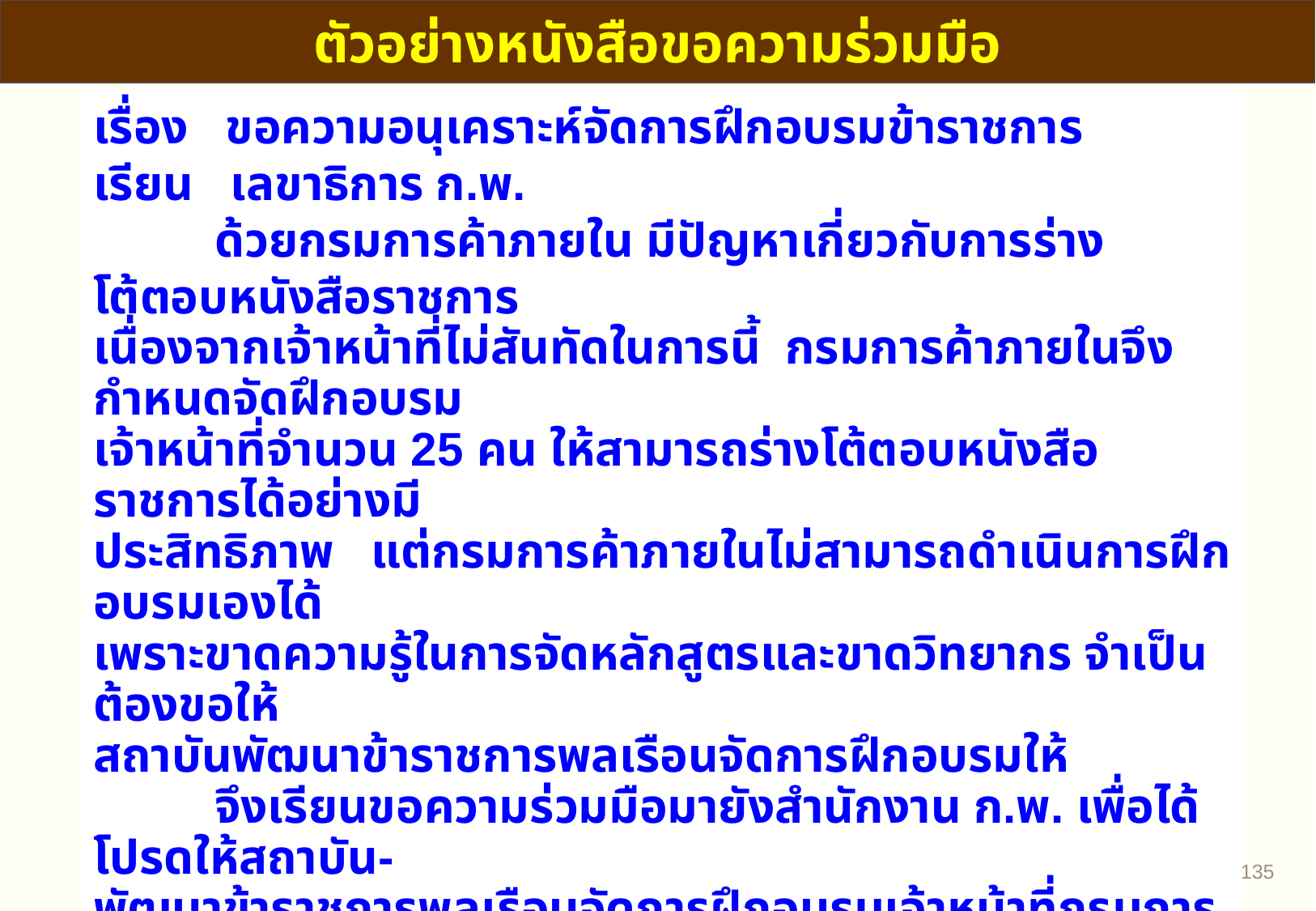

ตัวอย่างหนังสือขอความร่วมมือ
เรื่อง   ขอความอนุเคราะห์จัดการฝึกอบรมข้าราชการ
เรียน   เลขาธิการ ก.พ.
	ด้วยกรมการค้าภายใน มีปัญหาเกี่ยวกับการร่างโต้ตอบหนังสือราชการ
เนื่องจากเจ้าหน้าที่ไม่สันทัดในการนี้  กรมการค้าภายในจึงกำหนดจัดฝึกอบรม
เจ้าหน้าที่จำนวน 25 คน ให้สามารถร่างโต้ตอบหนังสือราชการได้อย่างมี
ประสิทธิภาพ   แต่กรมการค้าภายในไม่สามารถดำเนินการฝึกอบรมเองได้
เพราะขาดความรู้ในการจัดหลักสูตรและขาดวิทยากร จำเป็นต้องขอให้
สถาบันพัฒนาข้าราชการพลเรือนจัดการฝึกอบรมให้
	จึงเรียนขอความร่วมมือมายังสำนักงาน ก.พ. เพื่อได้โปรดให้สถาบัน-
พัฒนาข้าราชการพลเรือนจัดการฝึกอบรมเจ้าหน้าที่กรมการค้าภายใน  เรื่อง
การเขียนหนังสือราชการให้ด้วย ทั้งนี้ หวังว่าจะได้รับความอนุเคราะห์จาก
สำนักงาน ก.พ.ด้วยดี  จึงขอขอบคุณมา ณ ที่นี้
					ขอแสดงความนับถือ
					(………………………………..)
				          อธิบดีกรมการค้าภายใน
135